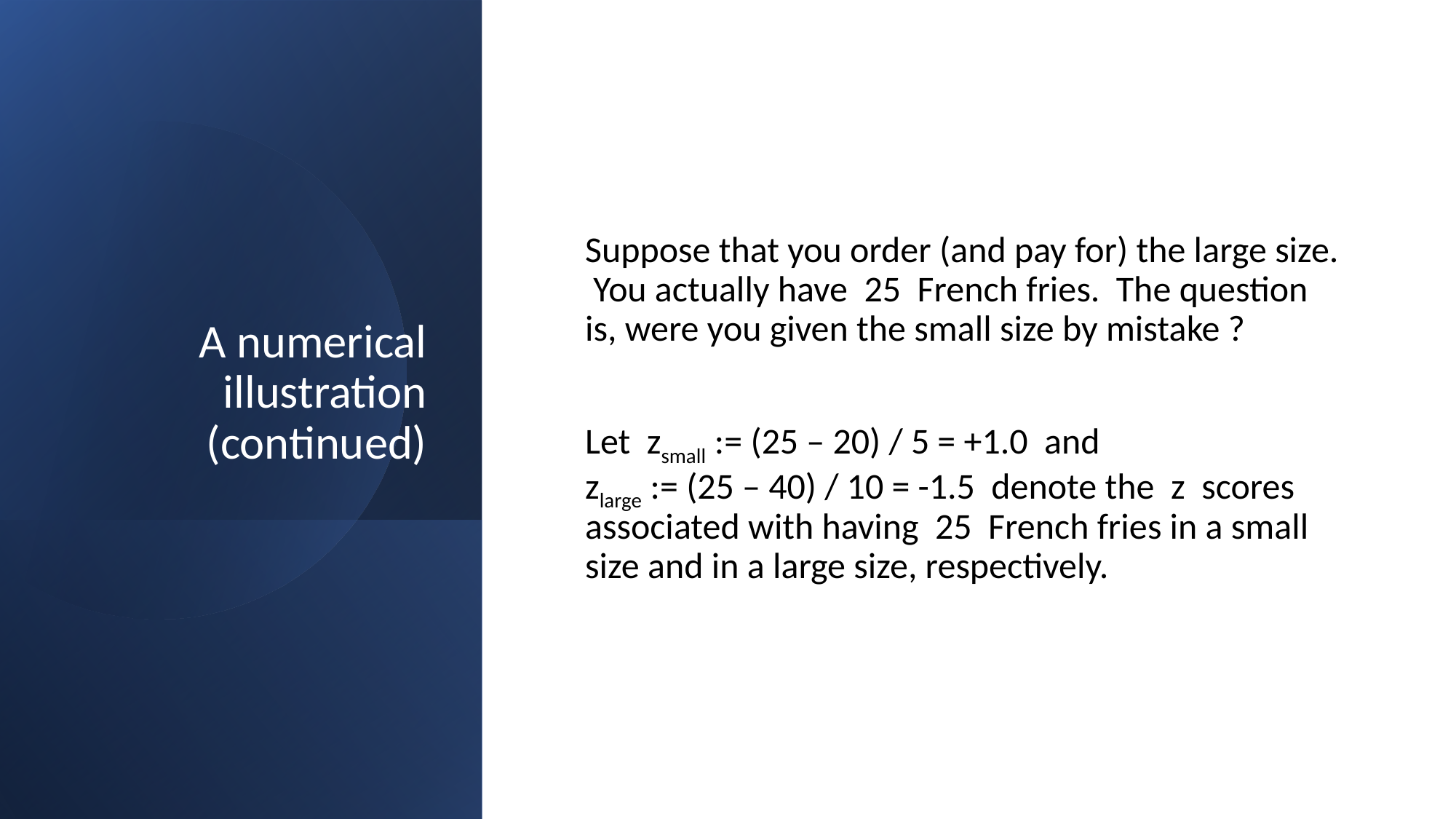

# A numerical illustration (continued)
Suppose that you order (and pay for) the large size.  You actually have  25  French fries.  The question is, were you given the small size by mistake ?

Let  zsmall := (25 – 20) / 5 = +1.0  and                             zlarge := (25 – 40) / 10 = -1.5  denote the  z  scores associated with having  25  French fries in a small size and in a large size, respectively.